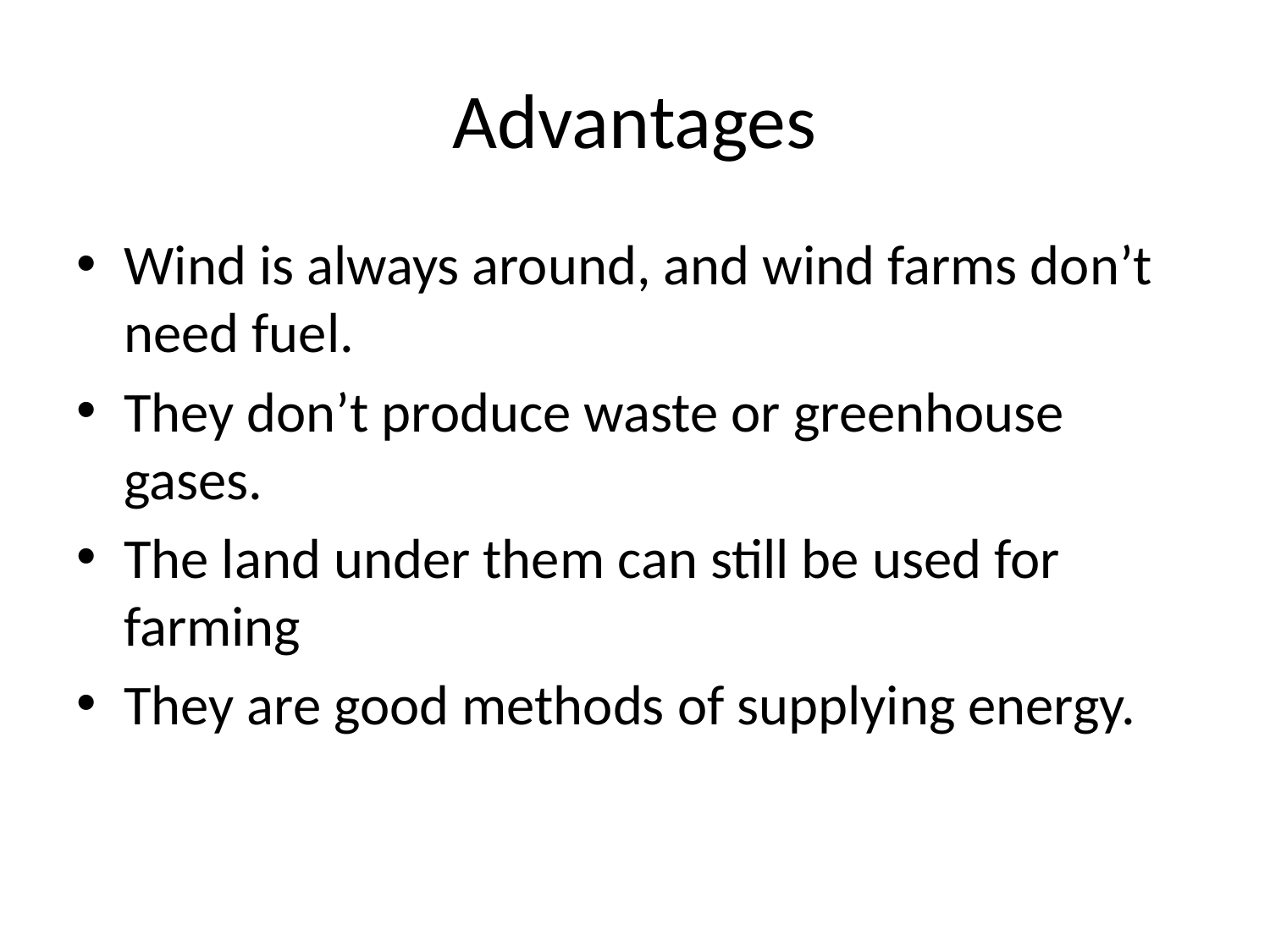

# Advantages
Wind is always around, and wind farms don’t need fuel.
They don’t produce waste or greenhouse gases.
The land under them can still be used for farming
They are good methods of supplying energy.